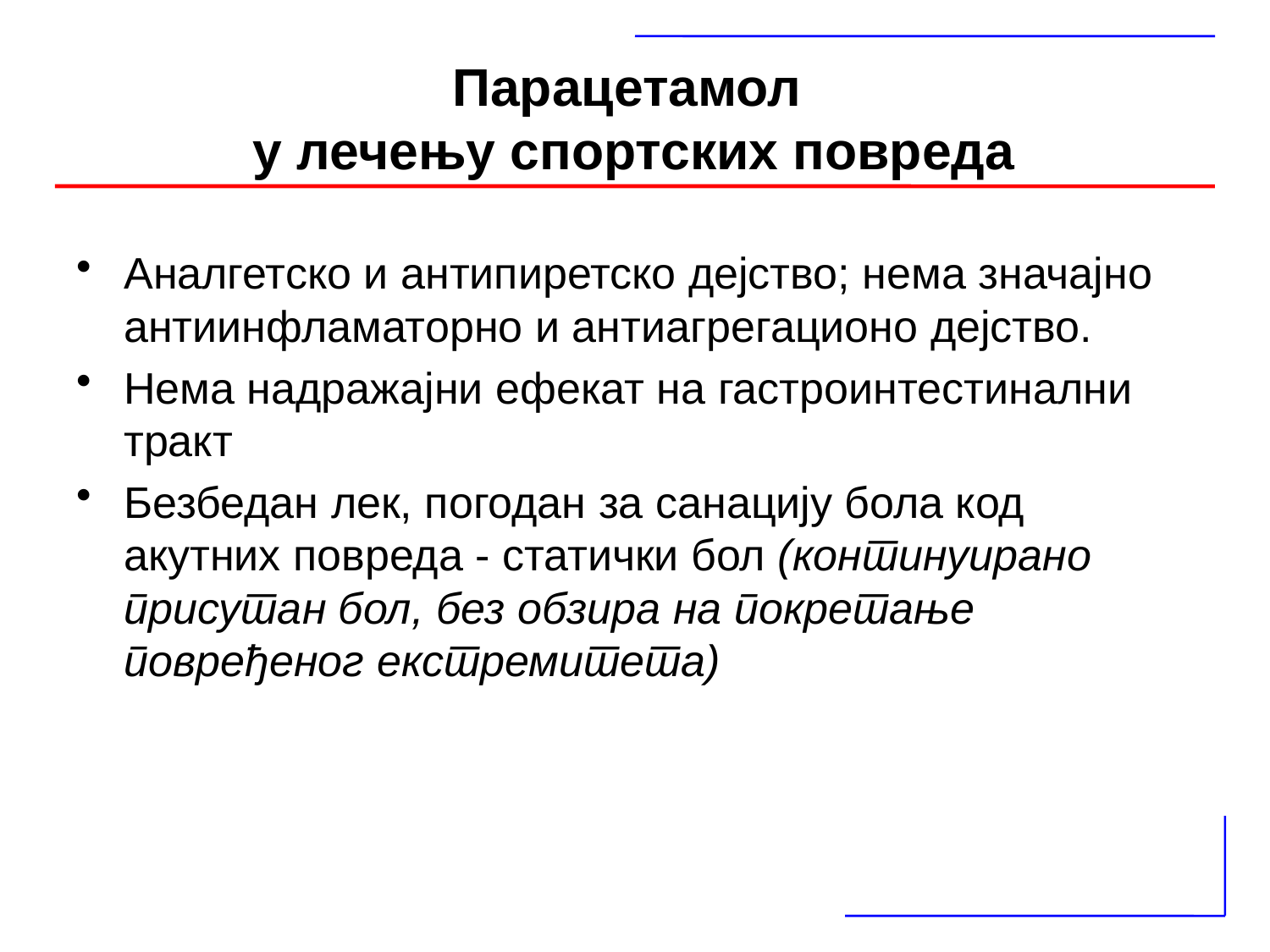

# Парацетамол у лечењу спортских повреда
Аналгетско и антипиретско дејство; нема значајно антиинфламаторно и антиагрегационо дејство.
Нема надражајни ефекат на гастроинтестинални тракт
Безбедан лек, погодан за санацију бола код акутних повреда - статички бол (континуирано присутан бол, без обзира на покретање повређеног екстремитета)